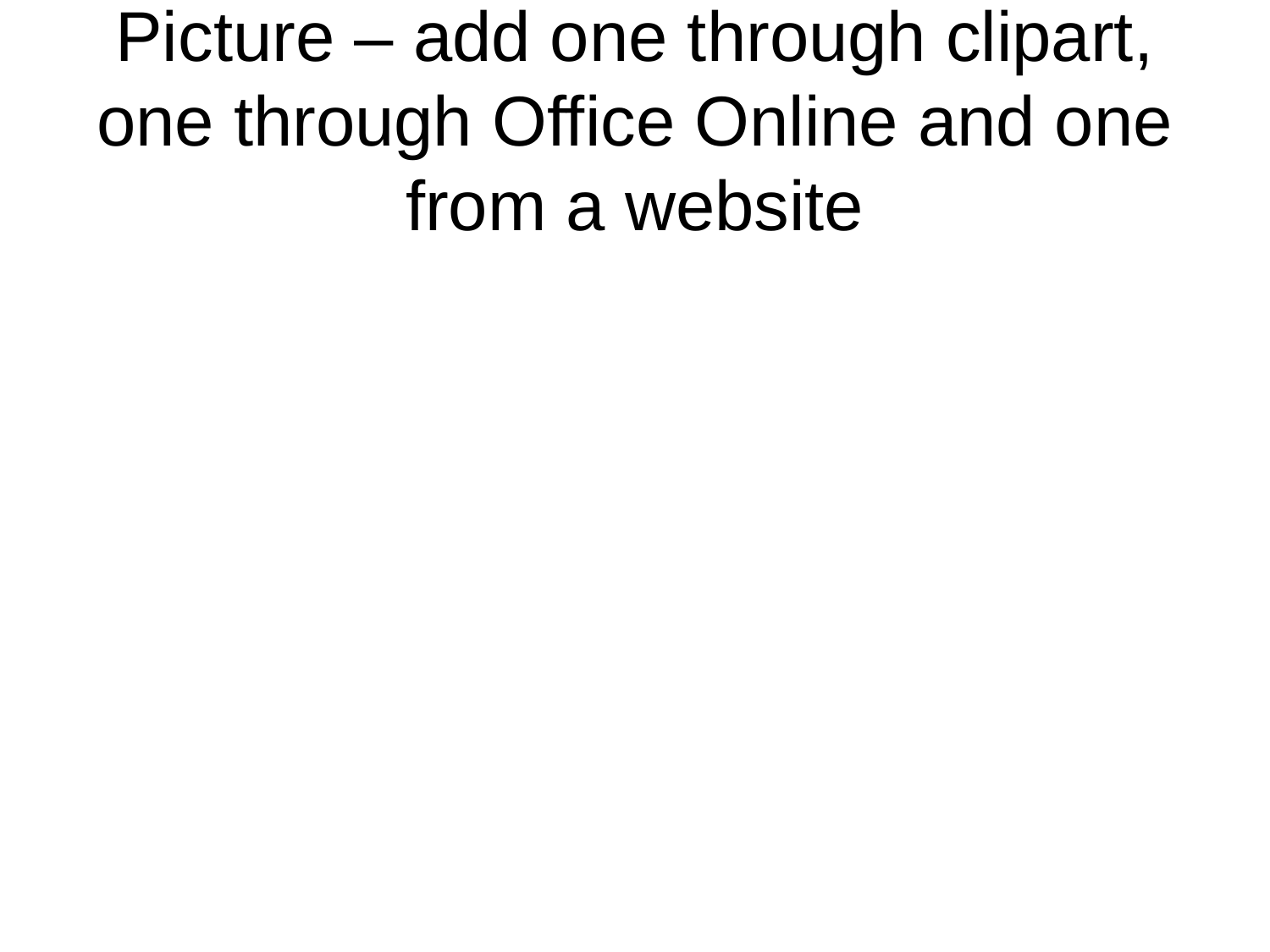

# Picture – add one through clipart, one through Office Online and one from a website